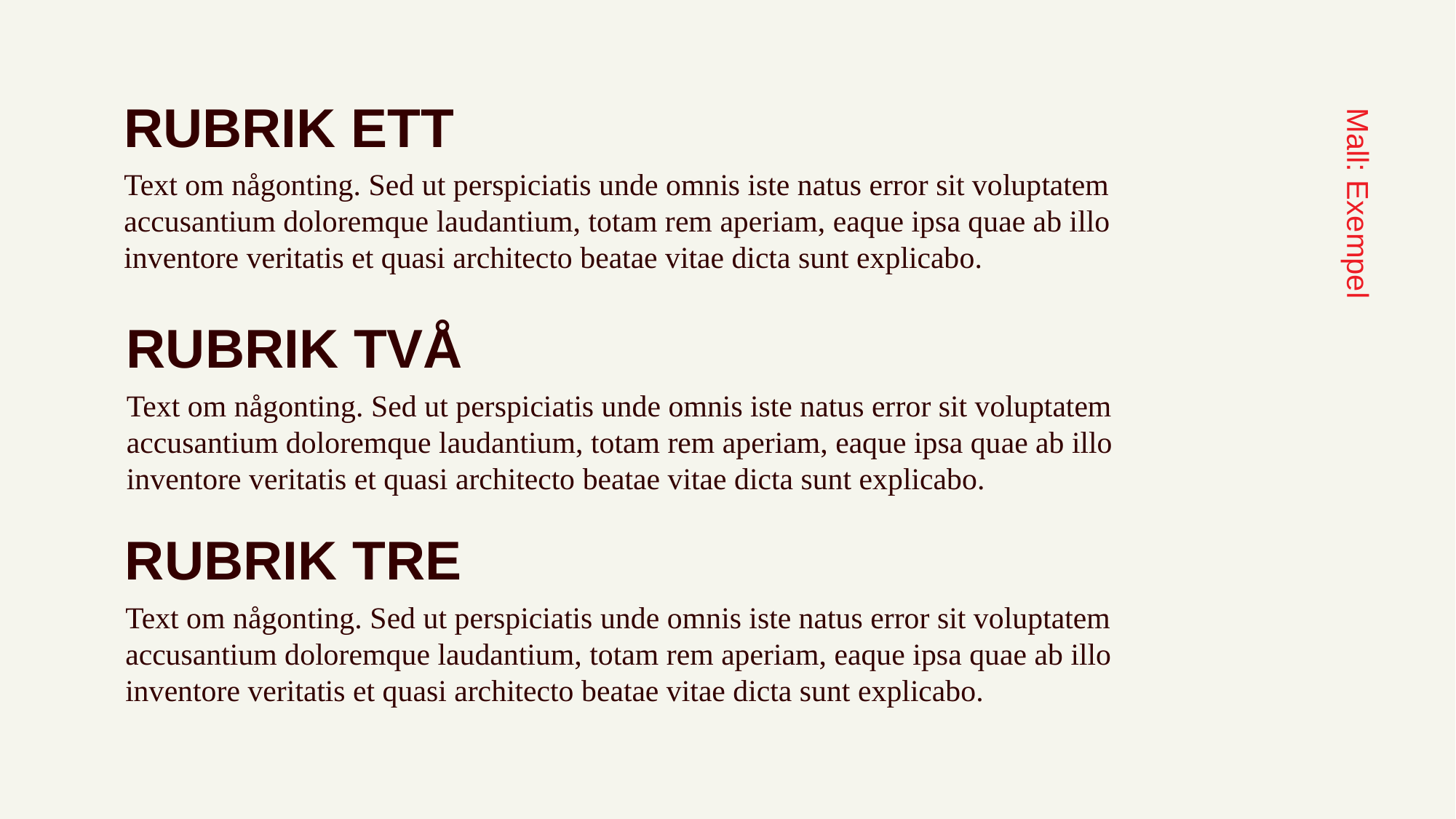

RUBRIK ETT
Text om någonting. Sed ut perspiciatis unde omnis iste natus error sit voluptatem accusantium doloremque laudantium, totam rem aperiam, eaque ipsa quae ab illo inventore veritatis et quasi architecto beatae vitae dicta sunt explicabo.
Mall: Exempel
RUBRIK TVÅ
Text om någonting. Sed ut perspiciatis unde omnis iste natus error sit voluptatem accusantium doloremque laudantium, totam rem aperiam, eaque ipsa quae ab illo inventore veritatis et quasi architecto beatae vitae dicta sunt explicabo.
RUBRIK TRE
Text om någonting. Sed ut perspiciatis unde omnis iste natus error sit voluptatem accusantium doloremque laudantium, totam rem aperiam, eaque ipsa quae ab illo inventore veritatis et quasi architecto beatae vitae dicta sunt explicabo.